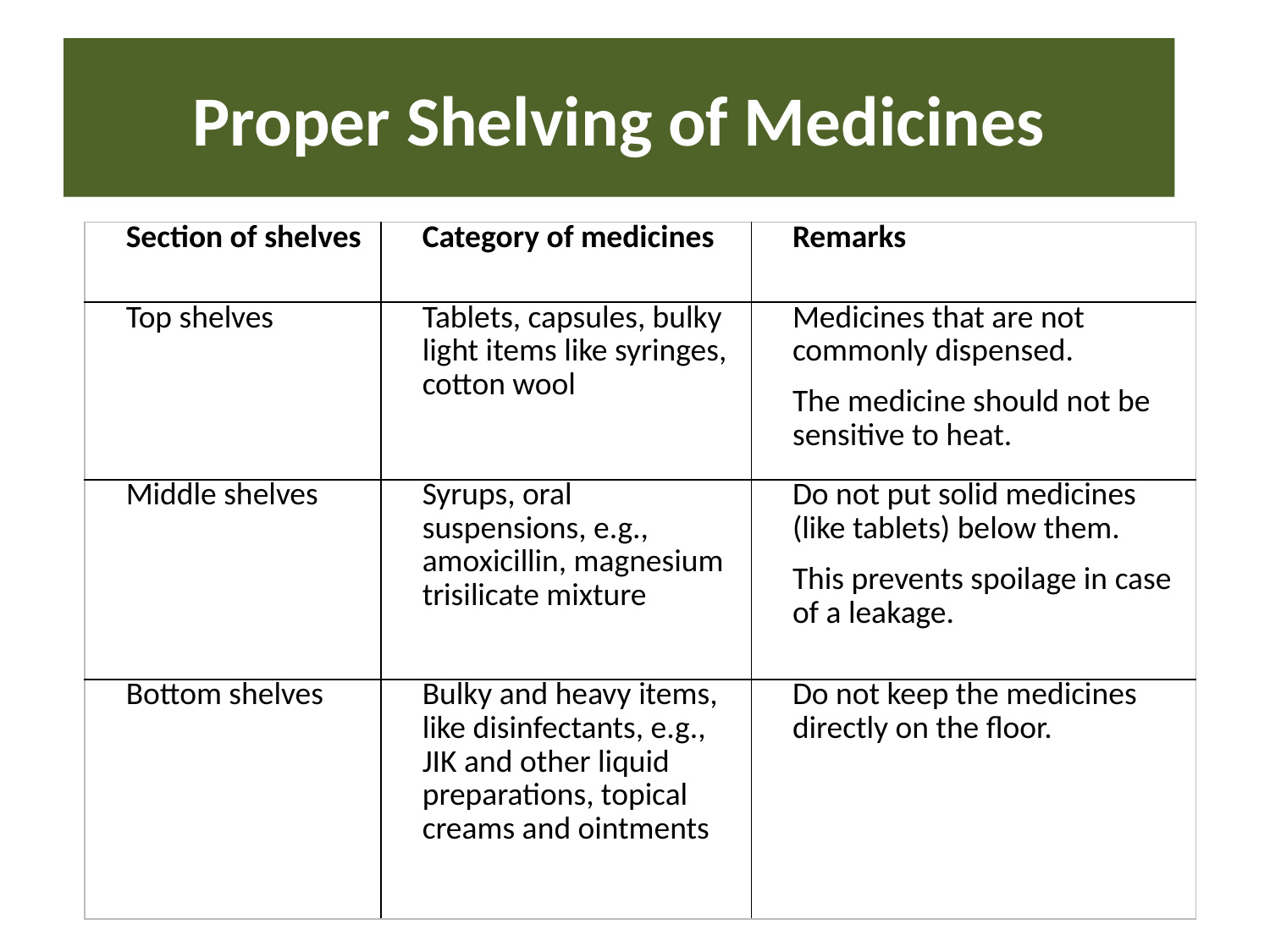

# Proper Shelving of Medicines
| Section of shelves | Category of medicines | Remarks |
| --- | --- | --- |
| Top shelves | Tablets, capsules, bulky light items like syringes, cotton wool | Medicines that are not commonly dispensed. The medicine should not be sensitive to heat. |
| Middle shelves | Syrups, oral suspensions, e.g., amoxicillin, magnesium trisilicate mixture | Do not put solid medicines (like tablets) below them. This prevents spoilage in case of a leakage. |
| Bottom shelves | Bulky and heavy items, like disinfectants, e.g., JIK and other liquid preparations, topical creams and ointments | Do not keep the medicines directly on the floor. |